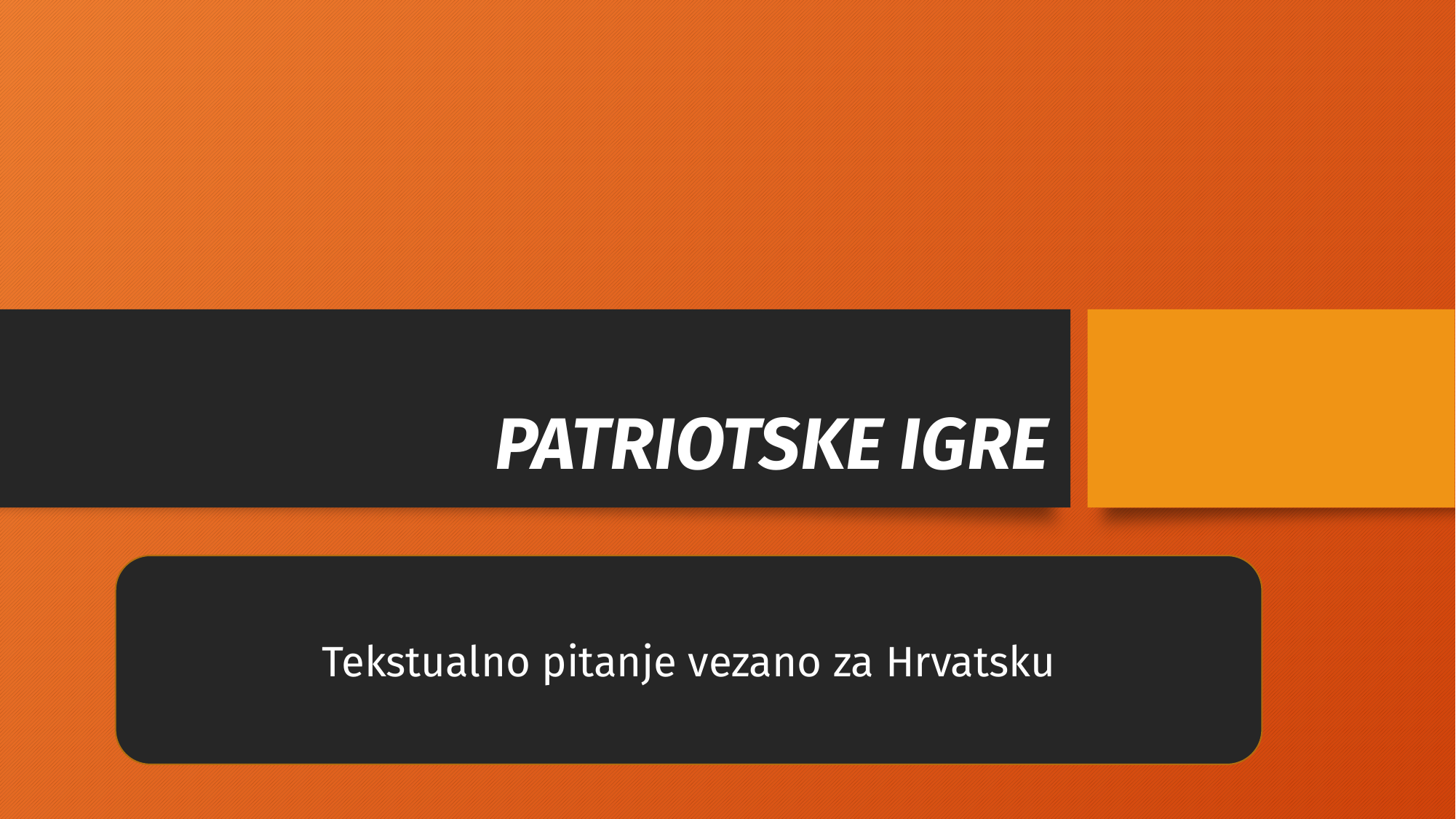

# PATRIOTSKE IGRE
Tekstualno pitanje vezano za Hrvatsku